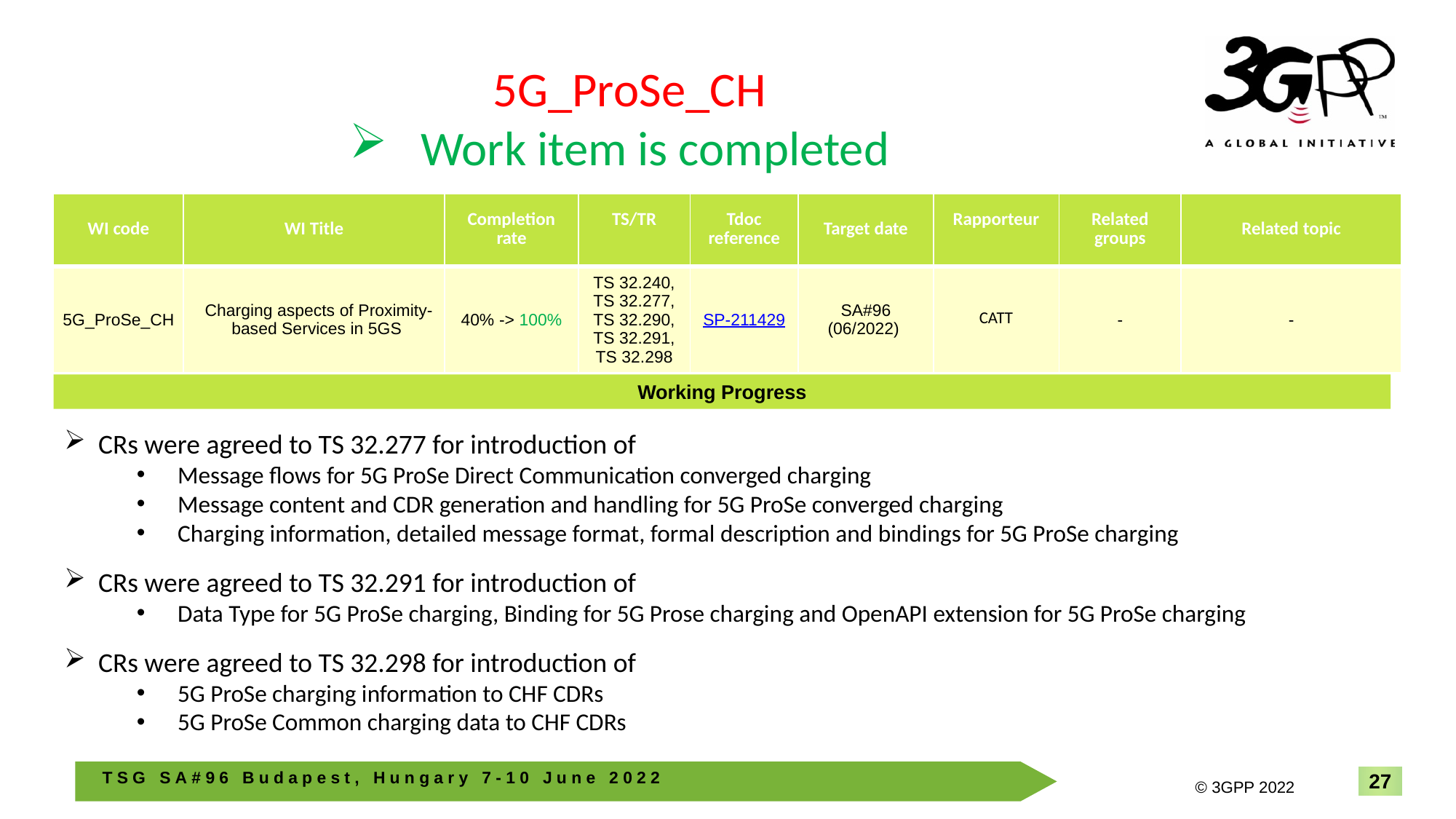

5G_ProSe_CH
   Work item is completed
| WI code | WI Title | Completion rate | TS/TR | Tdoc reference | Target date | Rapporteur | Related groups | Related topic |
| --- | --- | --- | --- | --- | --- | --- | --- | --- |
| 5G\_ProSe\_CH | Charging aspects of Proximity-based Services in 5GS | 40% -> 100% | TS 32.240, TS 32.277, TS 32.290, TS 32.291, TS 32.298 | SP-211429 | SA#96 (06/2022) | CATT | - | - |
Working Progress
CRs were agreed to TS 32.277 for introduction of
Message flows for 5G ProSe Direct Communication converged charging
Message content and CDR generation and handling for 5G ProSe converged charging
Charging information, detailed message format, formal description and bindings for 5G ProSe charging

CRs were agreed to TS 32.291 for introduction of
Data Type for 5G ProSe charging, Binding for 5G Prose charging and OpenAPI extension for 5G ProSe charging

CRs were agreed to TS 32.298 for introduction of
5G ProSe charging information to CHF CDRs
5G ProSe Common charging data to CHF CDRs